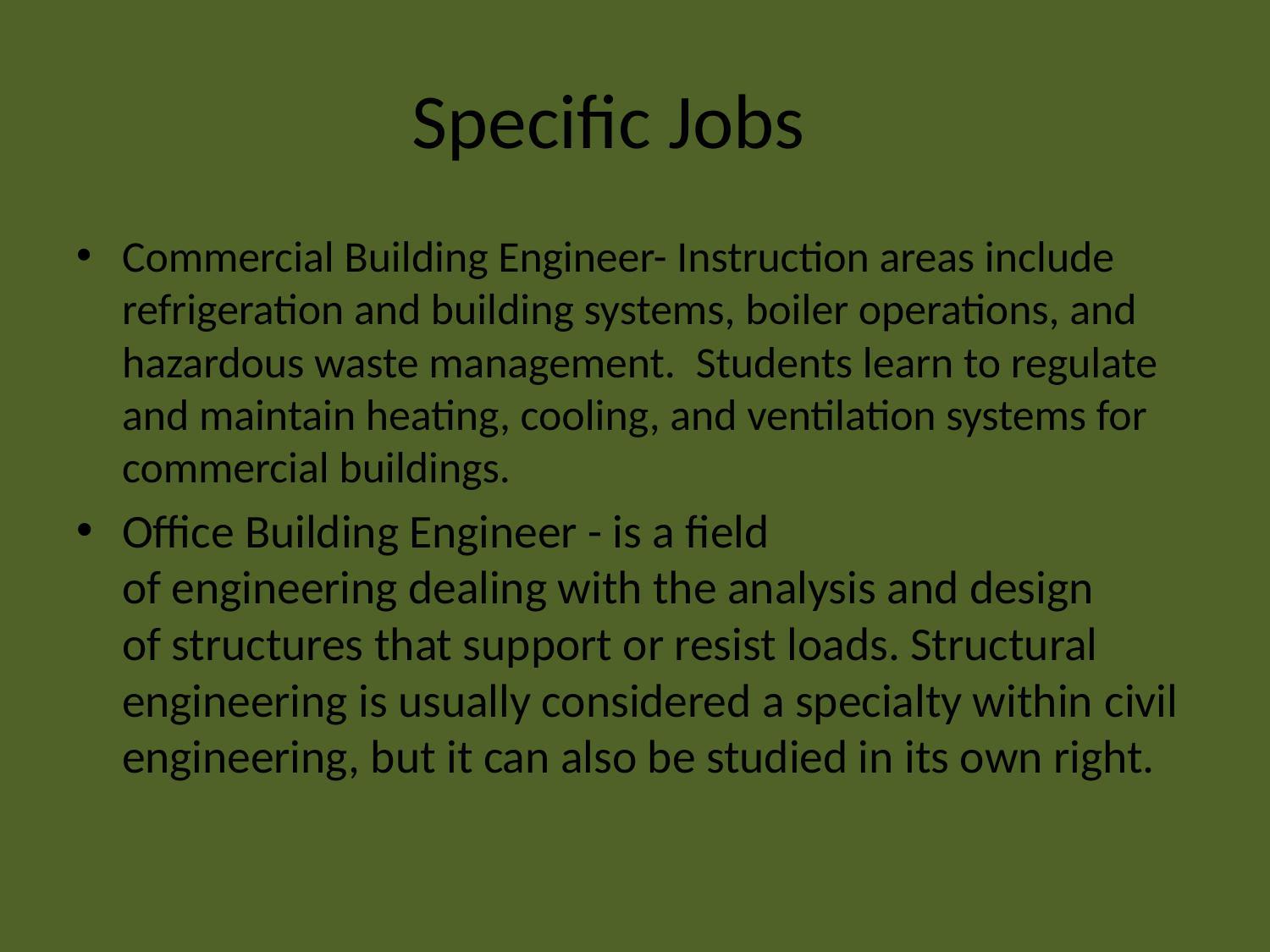

# Specific Jobs
Commercial Building Engineer- Instruction areas include refrigeration and building systems, boiler operations, and hazardous waste management.  Students learn to regulate and maintain heating, cooling, and ventilation systems for commercial buildings.
Office Building Engineer - is a field of engineering dealing with the analysis and design of structures that support or resist loads. Structural engineering is usually considered a specialty within civil engineering, but it can also be studied in its own right.